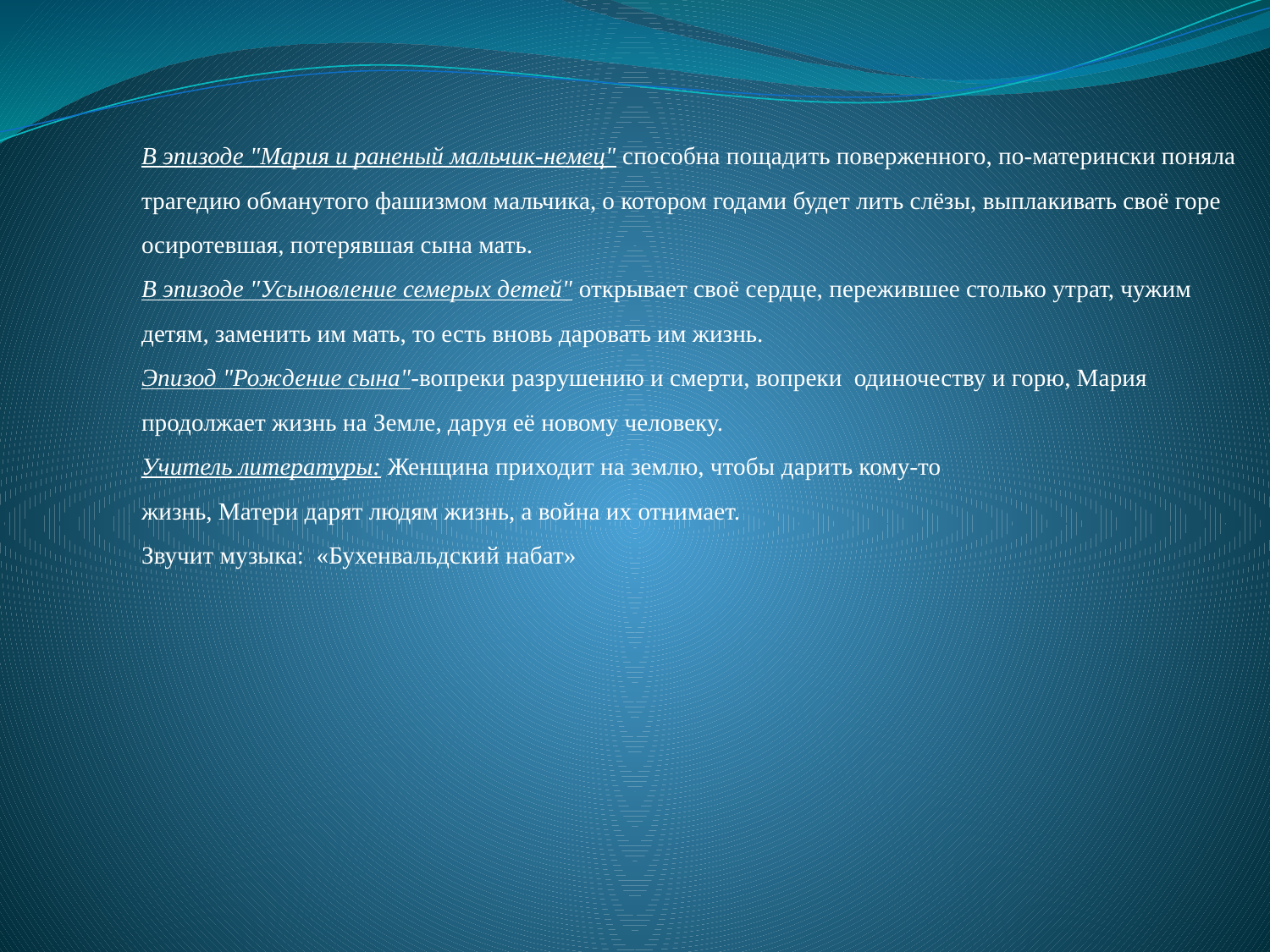

В эпизоде "Мария и раненый мальчик-немец" способна пощадить поверженного, по-матерински поняла трагедию обманутого фашизмом мальчика, о котором годами будет лить слёзы, выплакивать своё горе осиротевшая, потерявшая сына мать.
В эпизоде "Усыновление семерых детей" открывает своё сердце, пережившее столько утрат, чужим детям, заменить им мать, то есть вновь даровать им жизнь.
Эпизод "Рождение сына"-вопреки разрушению и смерти, вопреки  одиночеству и горю, Мария продолжает жизнь на Земле, даруя её новому человеку.
Учитель литературы: Женщина приходит на землю, чтобы дарить кому-то
жизнь, Матери дарят людям жизнь, а война их отнимает.
Звучит музыка:  «Бухенвальдский набат»